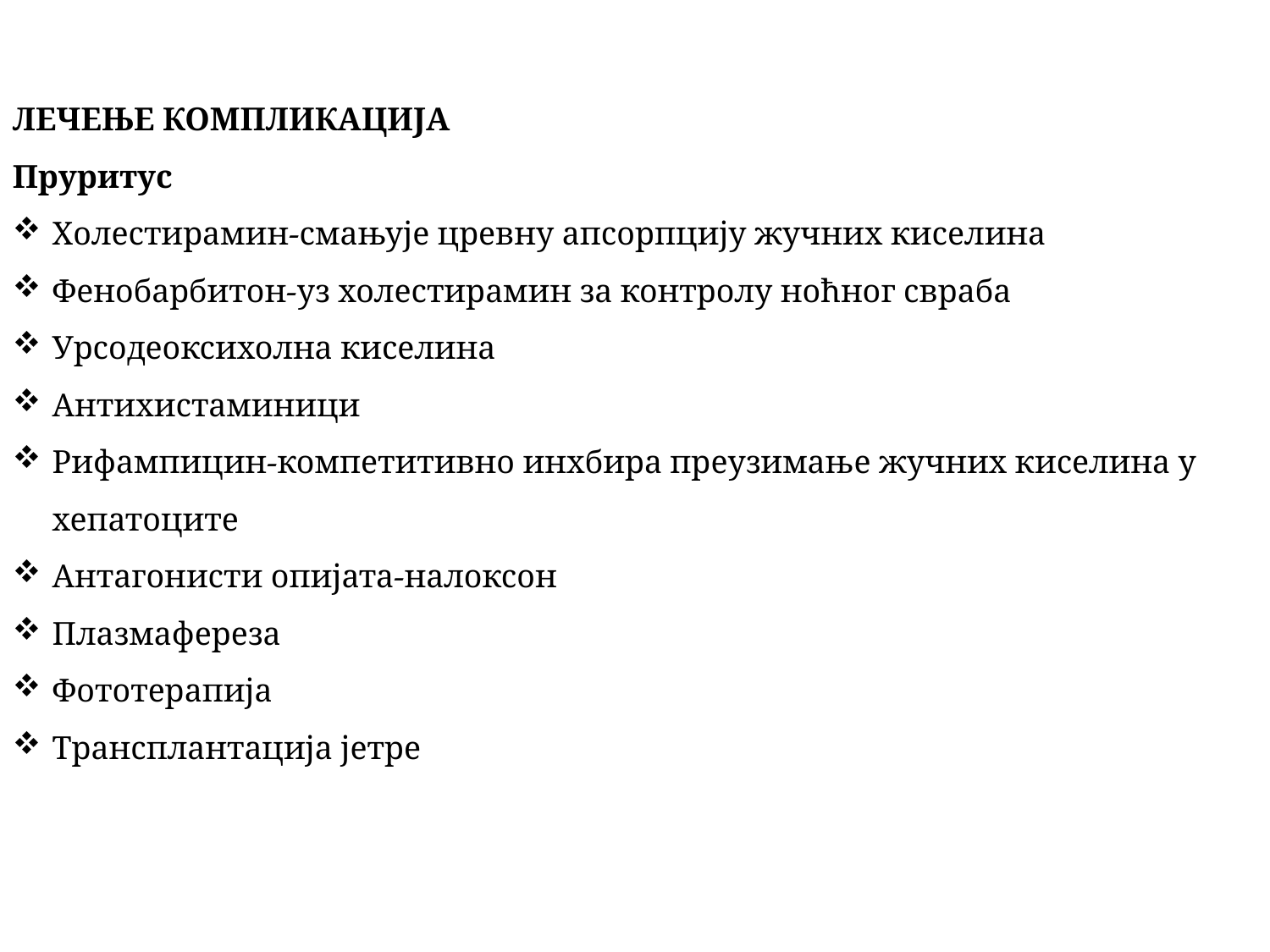

ЛЕЧЕЊЕ КОМПЛИКАЦИЈА
Пруритус
Холестирамин-смањује цревну апсорпцију жучних киселина
Фенобарбитон-уз холестирамин за контролу ноћног свраба
Урсодеоксихолна киселина
Антихистаминици
Рифампицин-компетитивно инхбира преузимање жучних киселина у хепатоците
Антагонисти опијата-налоксон
Плазмафереза
Фототерапија
Трансплантација јетре